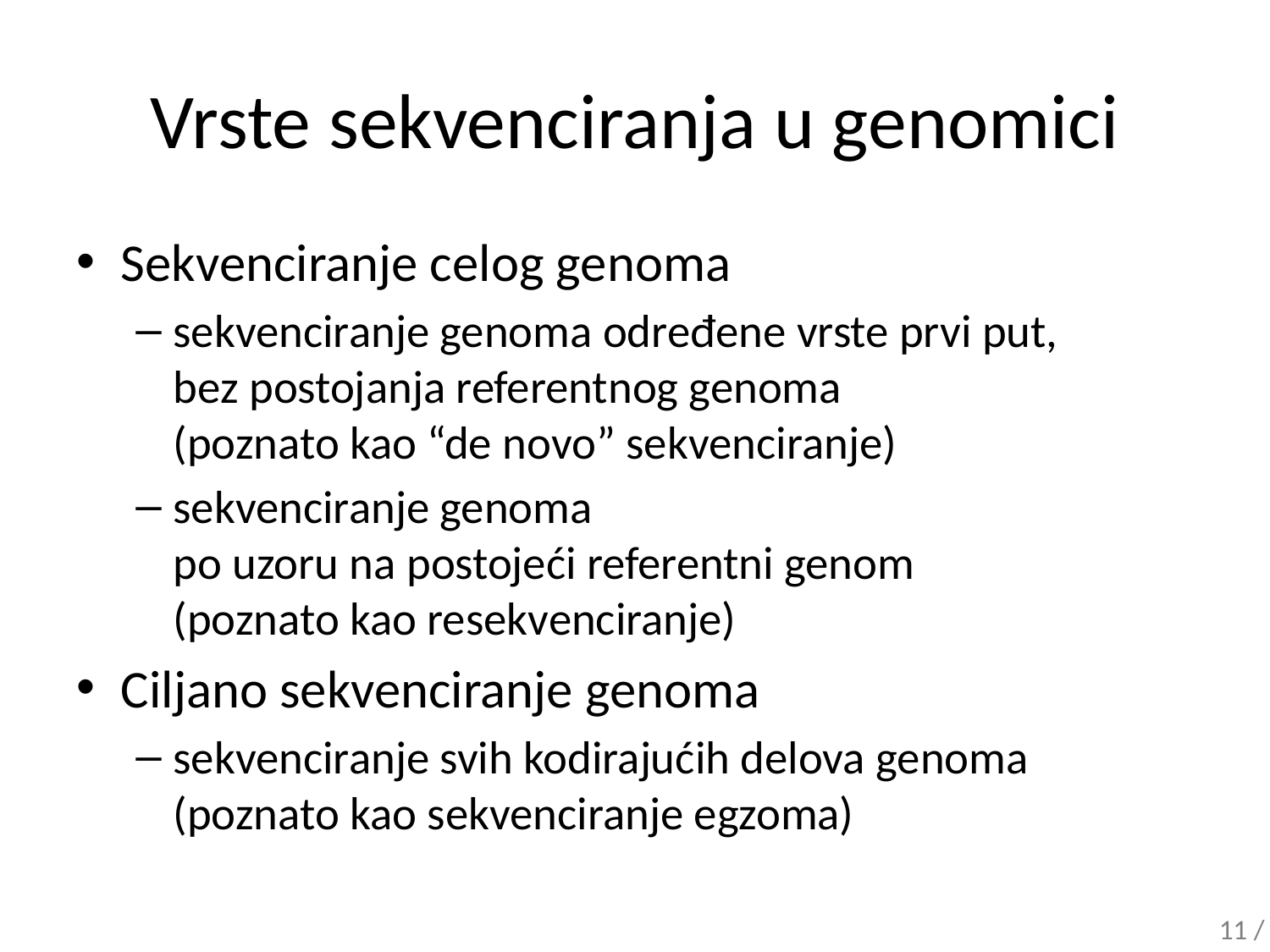

# Vrste sekvenciranja u genomici
Sekvenciranje celog genoma
sekvenciranje genoma određene vrste prvi put,
bez postojanja referentnog genoma
(poznato kao “de novo” sekvenciranje)
sekvenciranje genoma
po uzoru na postojeći referentni genom
(poznato kao resekvenciranje)
Ciljano sekvenciranje genoma
sekvenciranje svih kodirajućih delova genoma
(poznato kao sekvenciranje egzoma)